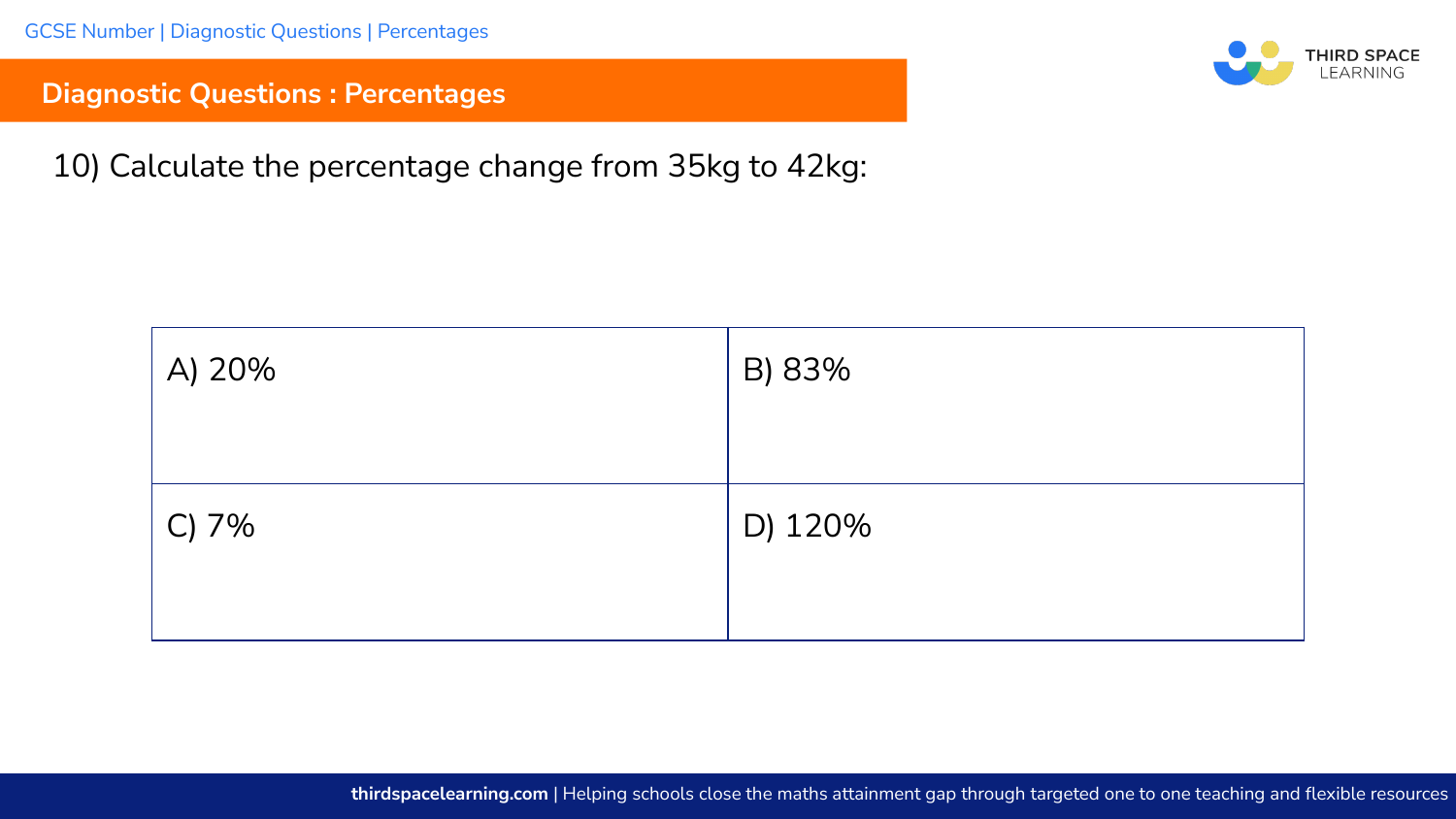

Diagnostic Questions : Percentages
| 10) Calculate the percentage change from 35kg to 42kg: |
| --- |
| A) 20% | B) 83% |
| --- | --- |
| C) 7% | D) 120% |